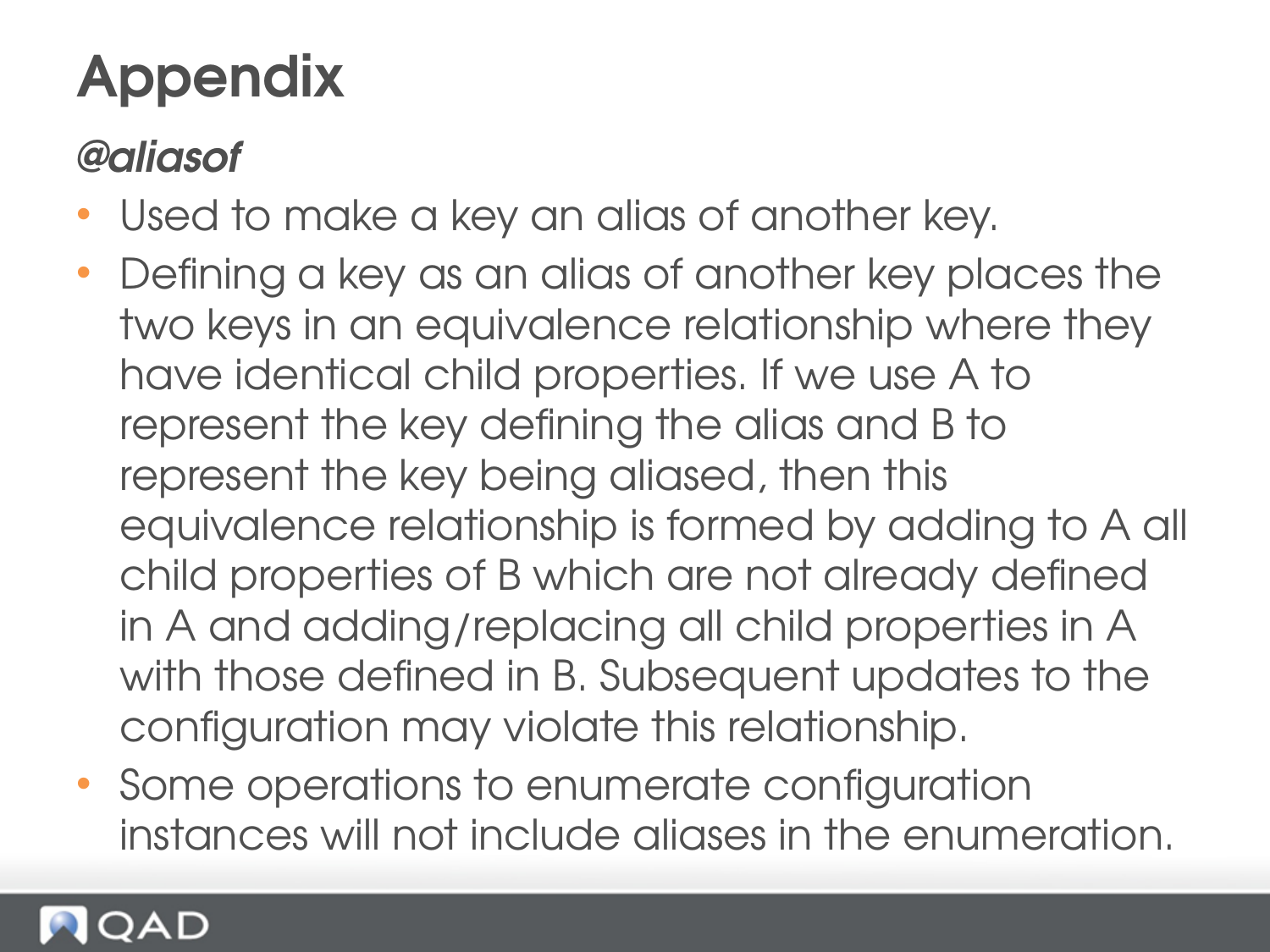

# Appendix
@aliasof
Used to make a key an alias of another key.
Defining a key as an alias of another key places the two keys in an equivalence relationship where they have identical child properties. If we use A to represent the key defining the alias and B to represent the key being aliased, then this equivalence relationship is formed by adding to A all child properties of B which are not already defined in A and adding/replacing all child properties in A with those defined in B. Subsequent updates to the configuration may violate this relationship.
Some operations to enumerate configuration instances will not include aliases in the enumeration.